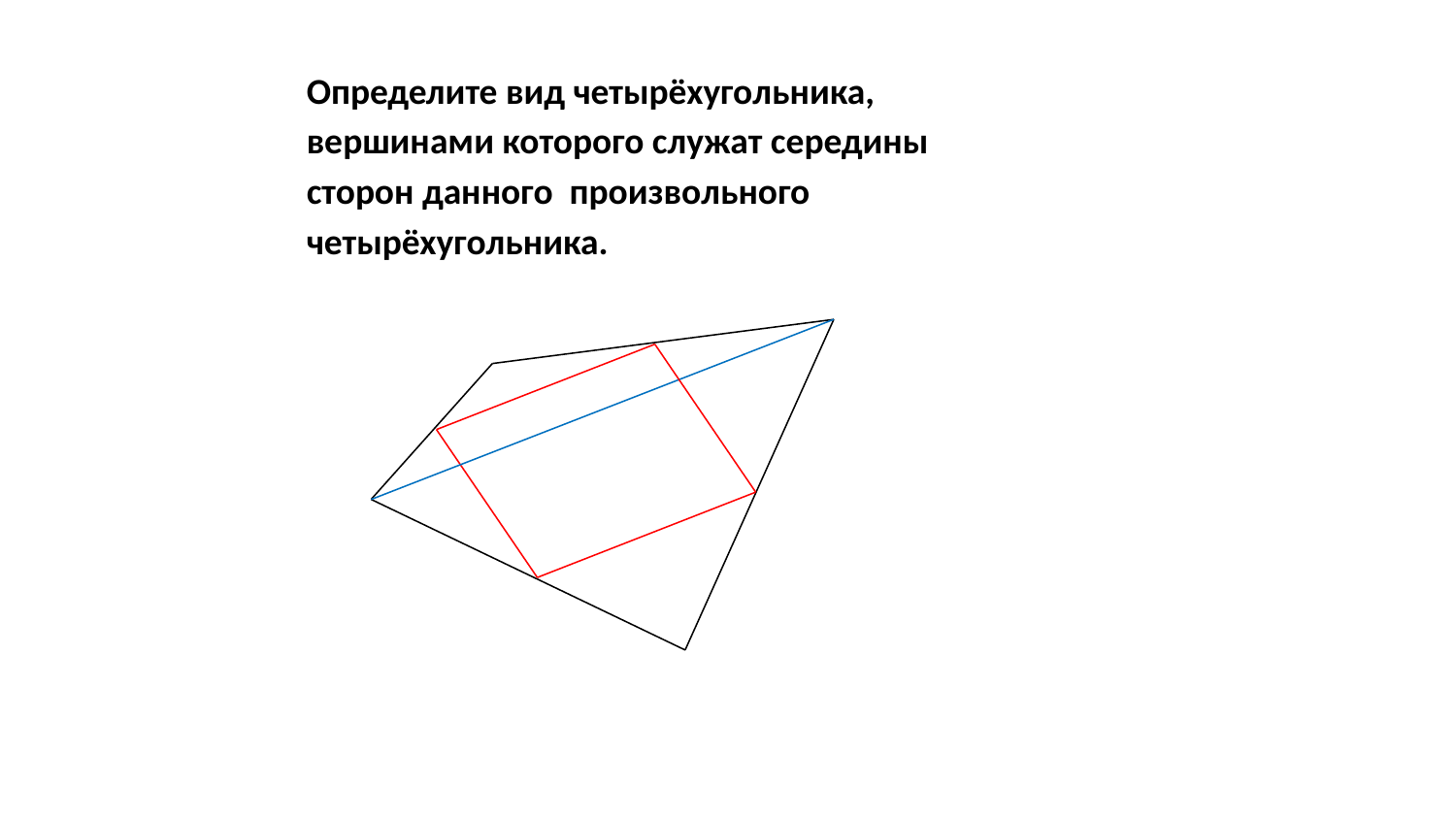

Определите вид четырёхугольника, вершинами которого служат середины сторон данного  произвольного четырёхугольника.